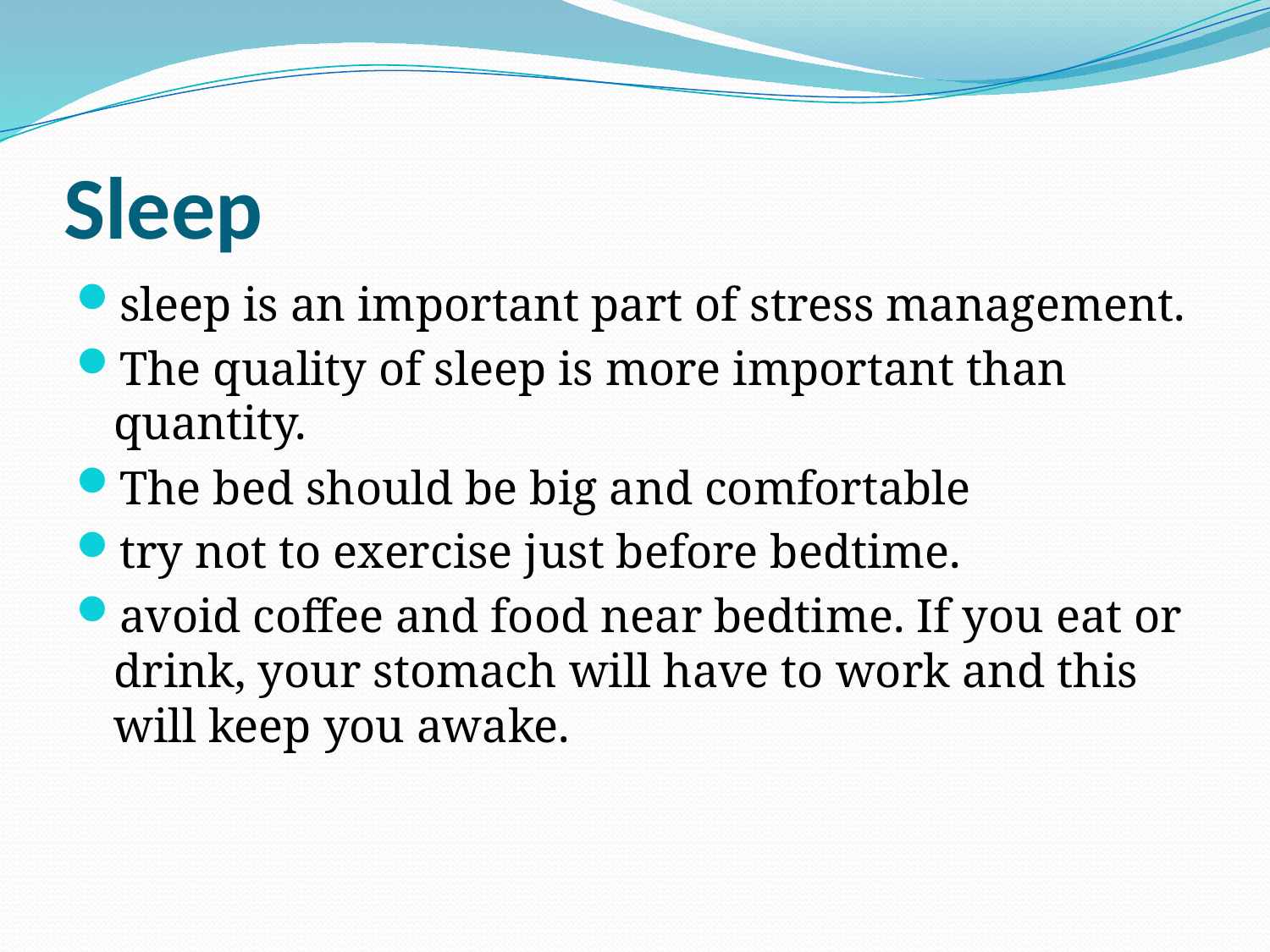

# Sleep
sleep is an important part of stress management.
The quality of sleep is more important than quantity.
The bed should be big and comfortable
try not to exercise just before bedtime.
avoid coffee and food near bedtime. If you eat or drink, your stomach will have to work and this will keep you awake.